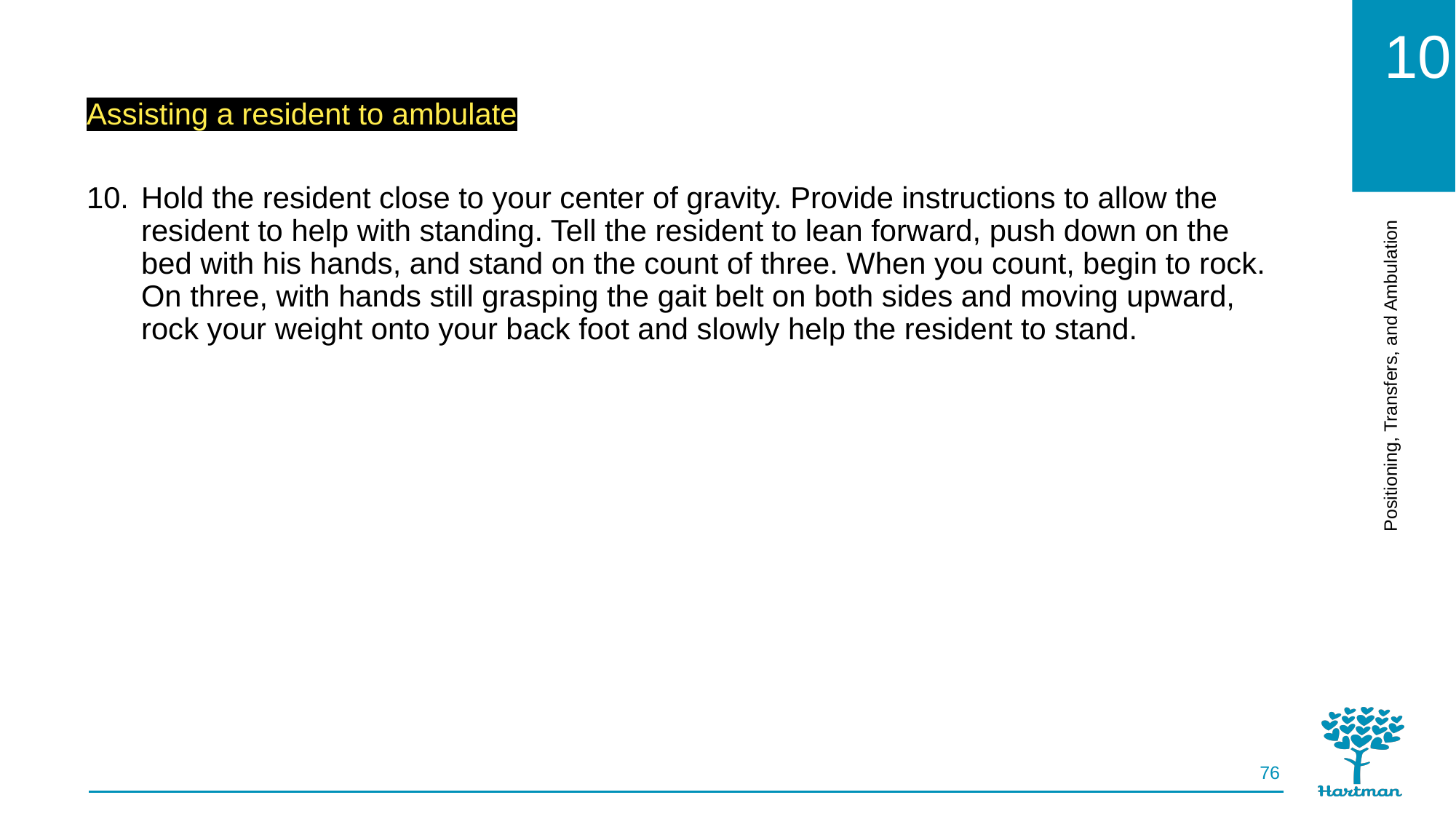

Assisting a resident to ambulate

Hold the resident close to your center of gravity. Provide instructions to allow the resident to help with standing. Tell the resident to lean forward, push down on the bed with his hands, and stand on the count of three. When you count, begin to rock. On three, with hands still grasping the gait belt on both sides and moving upward, rock your weight onto your back foot and slowly help the resident to stand.
76